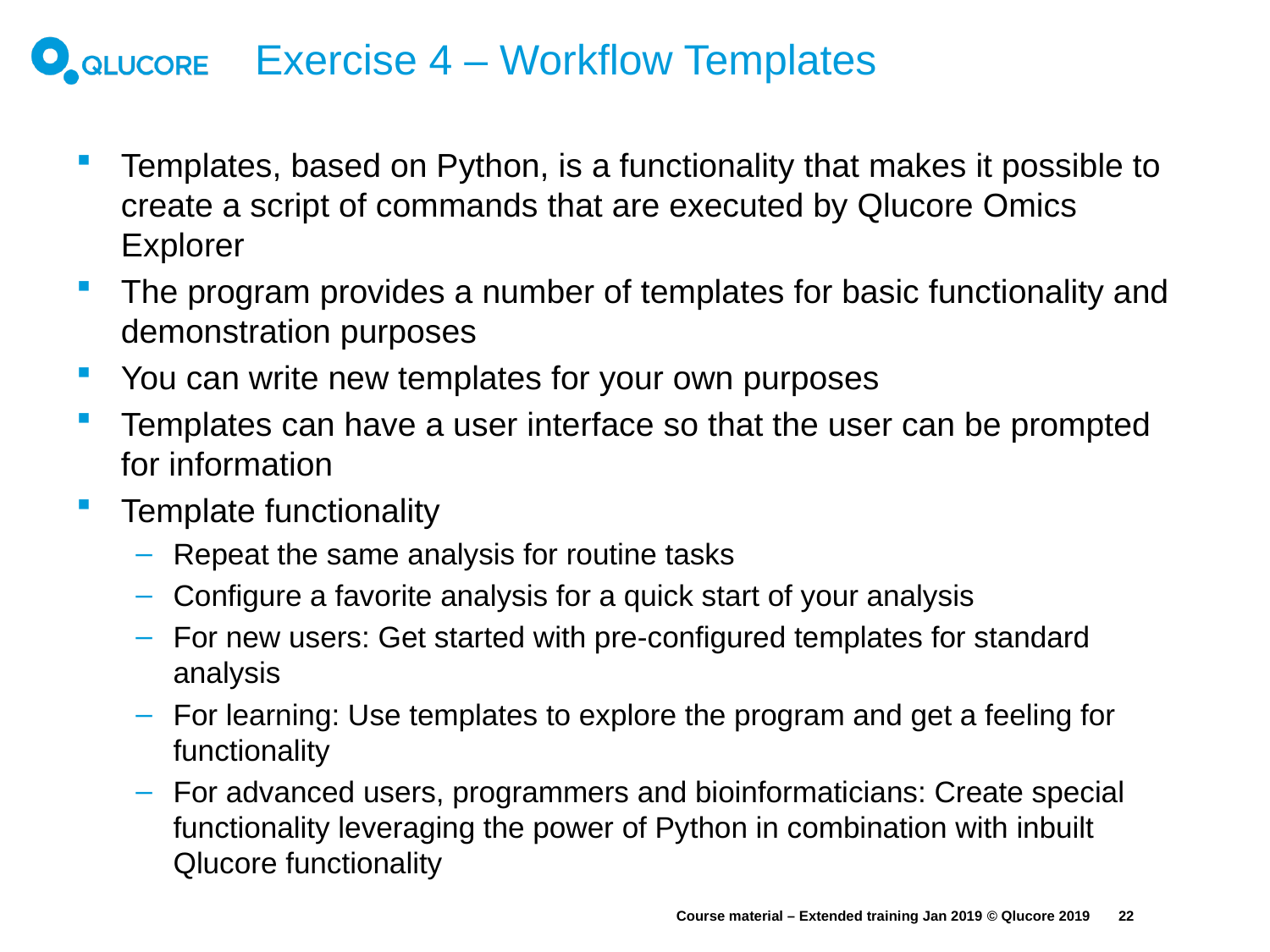

# Exercise 4 – Workflow Templates
Templates, based on Python, is a functionality that makes it possible to create a script of commands that are executed by Qlucore Omics Explorer
The program provides a number of templates for basic functionality and demonstration purposes
You can write new templates for your own purposes
Templates can have a user interface so that the user can be prompted for information
Template functionality
Repeat the same analysis for routine tasks
Configure a favorite analysis for a quick start of your analysis
For new users: Get started with pre-configured templates for standard analysis
For learning: Use templates to explore the program and get a feeling for functionality
For advanced users, programmers and bioinformaticians: Create special functionality leveraging the power of Python in combination with inbuilt Qlucore functionality